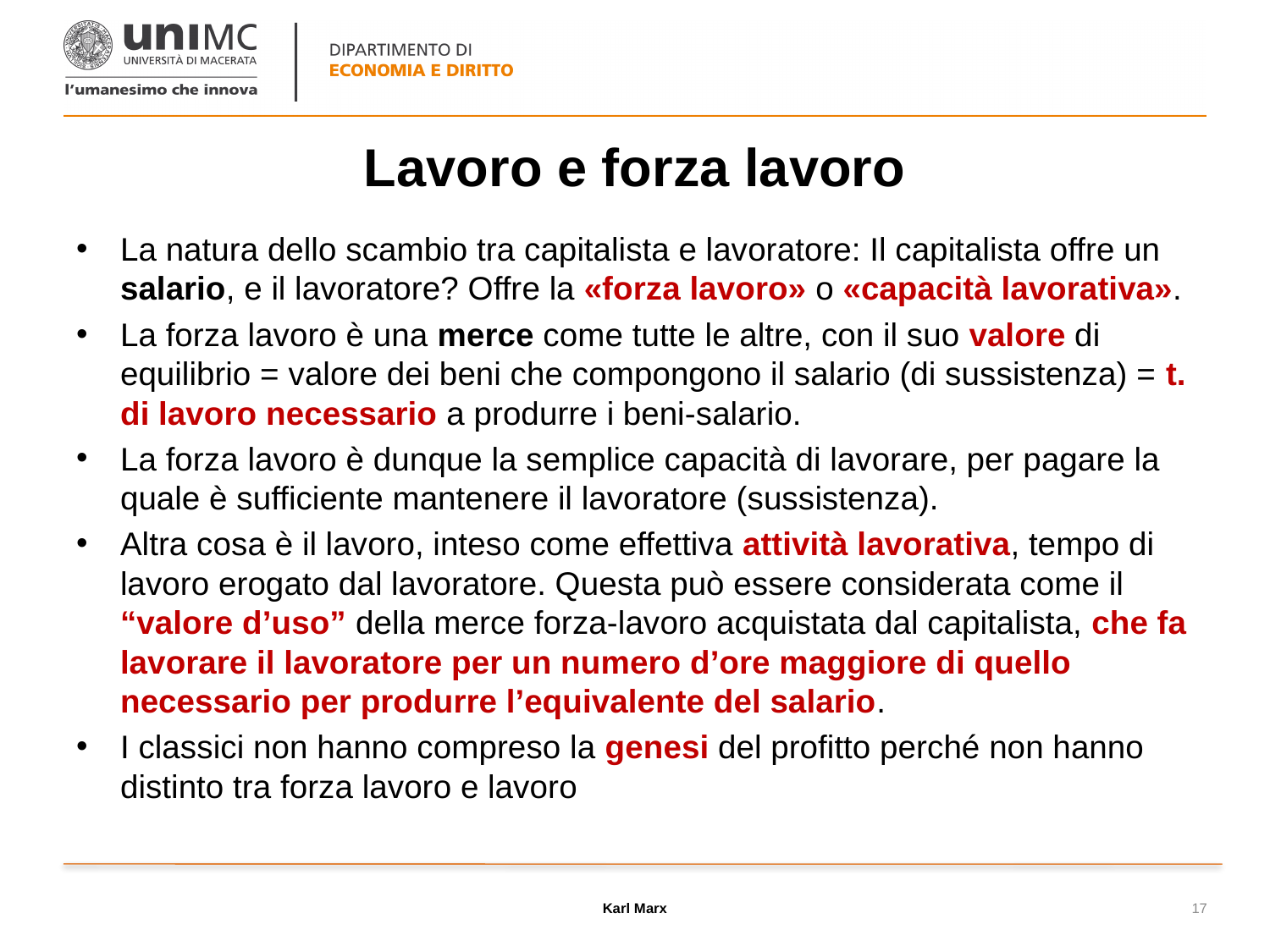

# Lavoro e forza lavoro
La natura dello scambio tra capitalista e lavoratore: Il capitalista offre un salario, e il lavoratore? Offre la «forza lavoro» o «capacità lavorativa».
La forza lavoro è una merce come tutte le altre, con il suo valore di equilibrio = valore dei beni che compongono il salario (di sussistenza) = t. di lavoro necessario a produrre i beni-salario.
La forza lavoro è dunque la semplice capacità di lavorare, per pagare la quale è sufficiente mantenere il lavoratore (sussistenza).
Altra cosa è il lavoro, inteso come effettiva attività lavorativa, tempo di lavoro erogato dal lavoratore. Questa può essere considerata come il “valore d’uso” della merce forza-lavoro acquistata dal capitalista, che fa lavorare il lavoratore per un numero d’ore maggiore di quello necessario per produrre l’equivalente del salario.
I classici non hanno compreso la genesi del profitto perché non hanno distinto tra forza lavoro e lavoro

Karl Marx
17